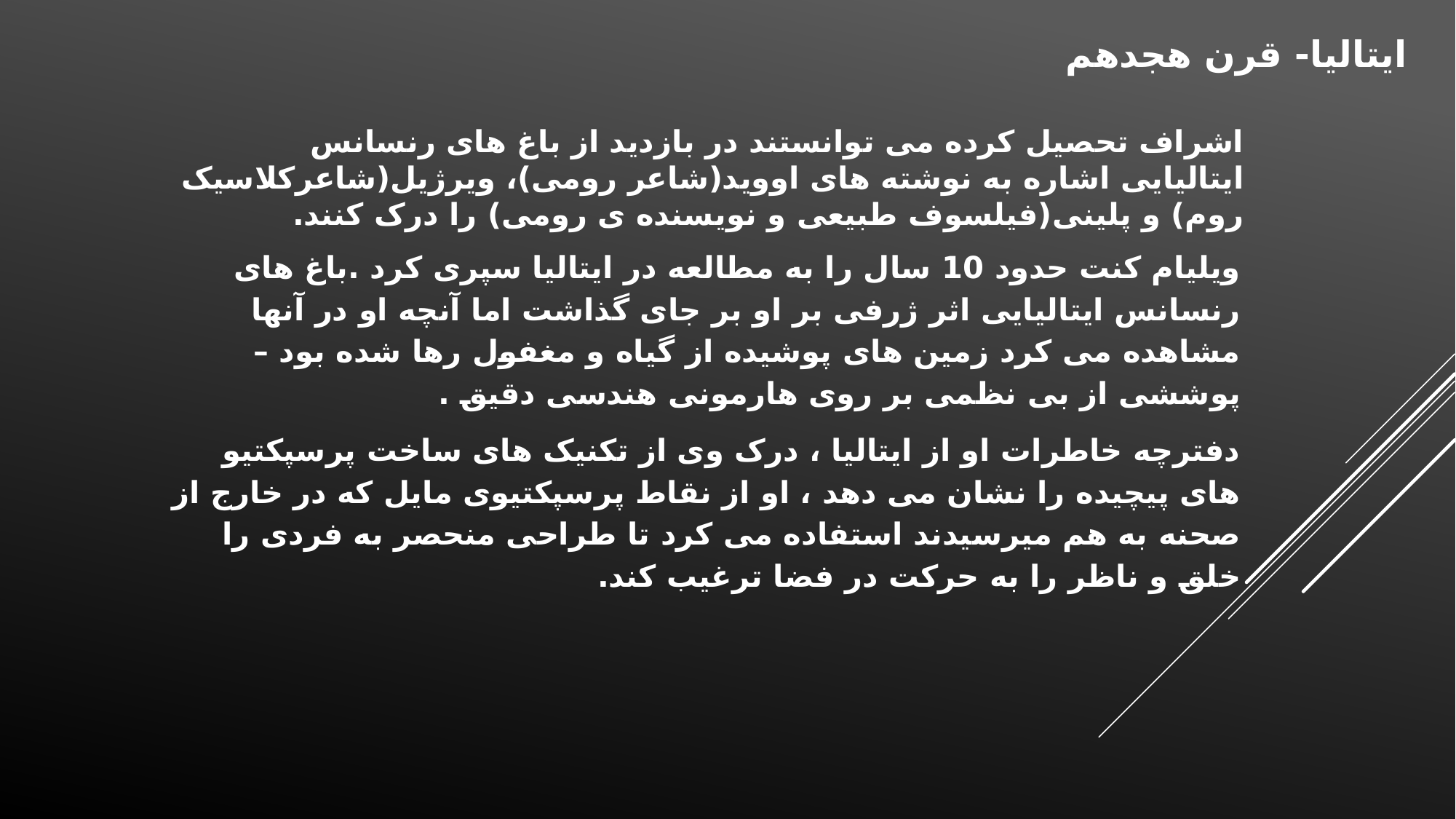

ایتالیا- قرن هجدهم
اشراف تحصیل کرده می توانستند در بازدید از باغ های رنسانس ایتالیایی اشاره به نوشته های اووید(شاعر رومی)، ویرژیل(شاعرکلاسیک روم) و پلینی(فیلسوف طبیعی و نویسنده ی رومی) را درک کنند.
ویلیام کنت حدود 10 سال را به مطالعه در ایتالیا سپری کرد .باغ های رنسانس ایتالیایی اثر ژرفی بر او بر جای گذاشت اما آنچه او در آنها مشاهده می کرد زمین های پوشیده از گیاه و مغفول رها شده بود – پوششی از بی نظمی بر روی هارمونی هندسی دقیق .
دفترچه خاطرات او از ایتالیا ، درک وی از تکنیک های ساخت پرسپکتیو های پیچیده را نشان می دهد ، او از نقاط پرسپکتیوی مایل که در خارج از صحنه به هم میرسیدند استفاده می کرد تا طراحی منحصر به فردی را خلق و ناظر را به حرکت در فضا ترغیب کند.